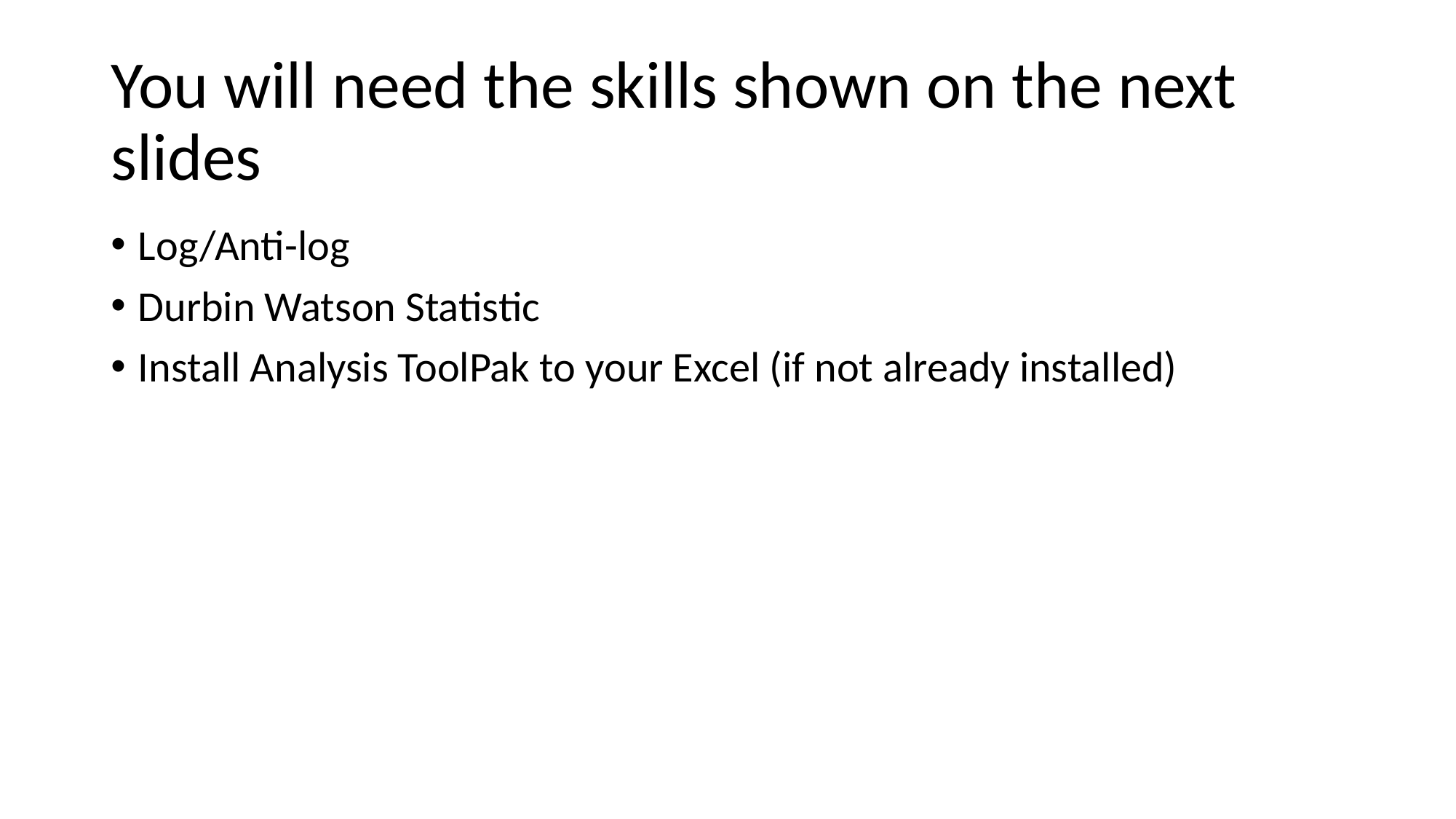

# You will need the skills shown on the next slides
Log/Anti-log
Durbin Watson Statistic
Install Analysis ToolPak to your Excel (if not already installed)